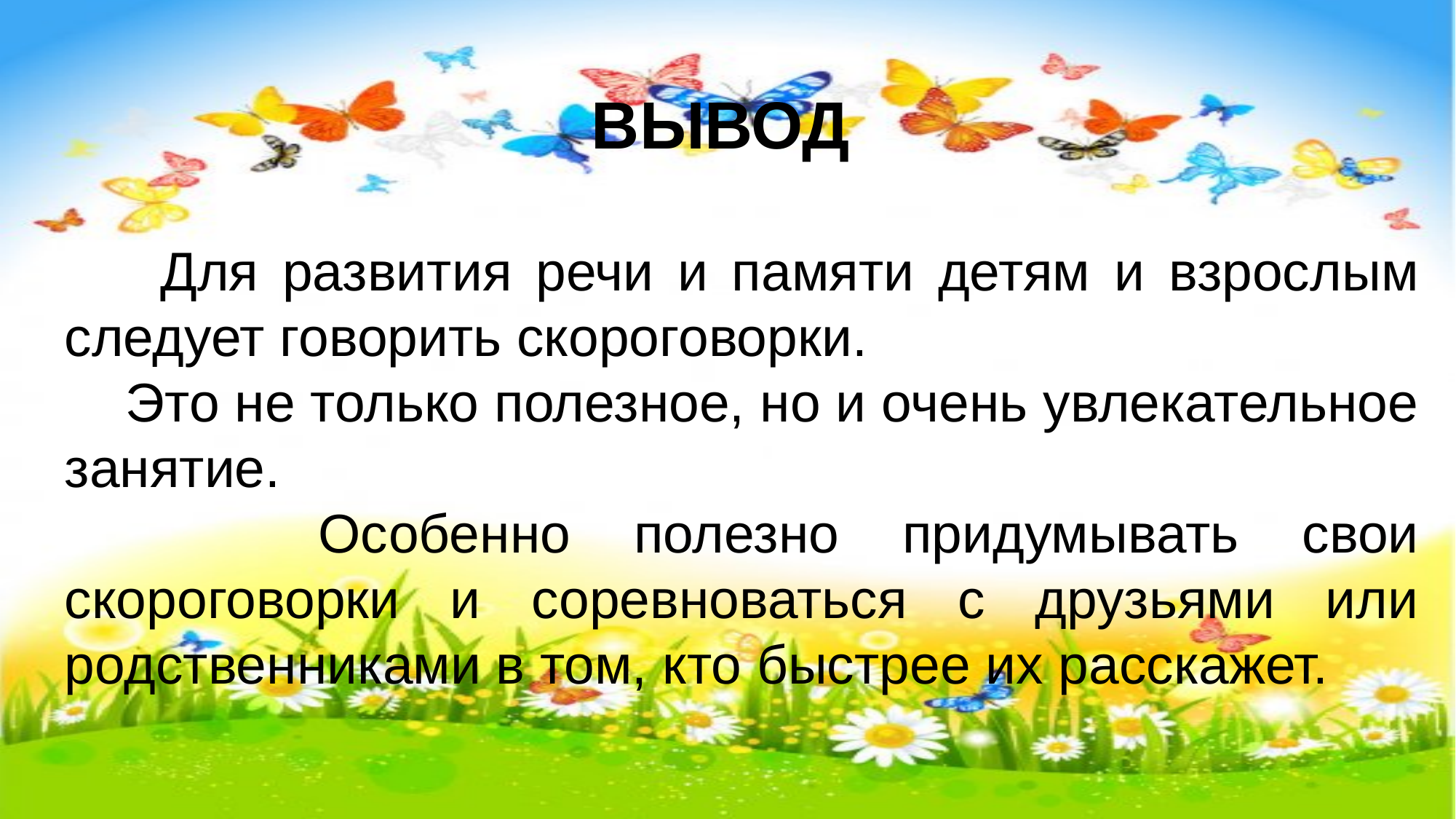

# ВЫВОД
    Для развития речи и памяти детям и взрослым следует говорить скороговорки.
    Это не только полезное, но и очень увлекательное занятие.
    Особенно полезно придумывать свои скороговорки и соревноваться с друзьями или родственниками в том, кто быстрее их расскажет.